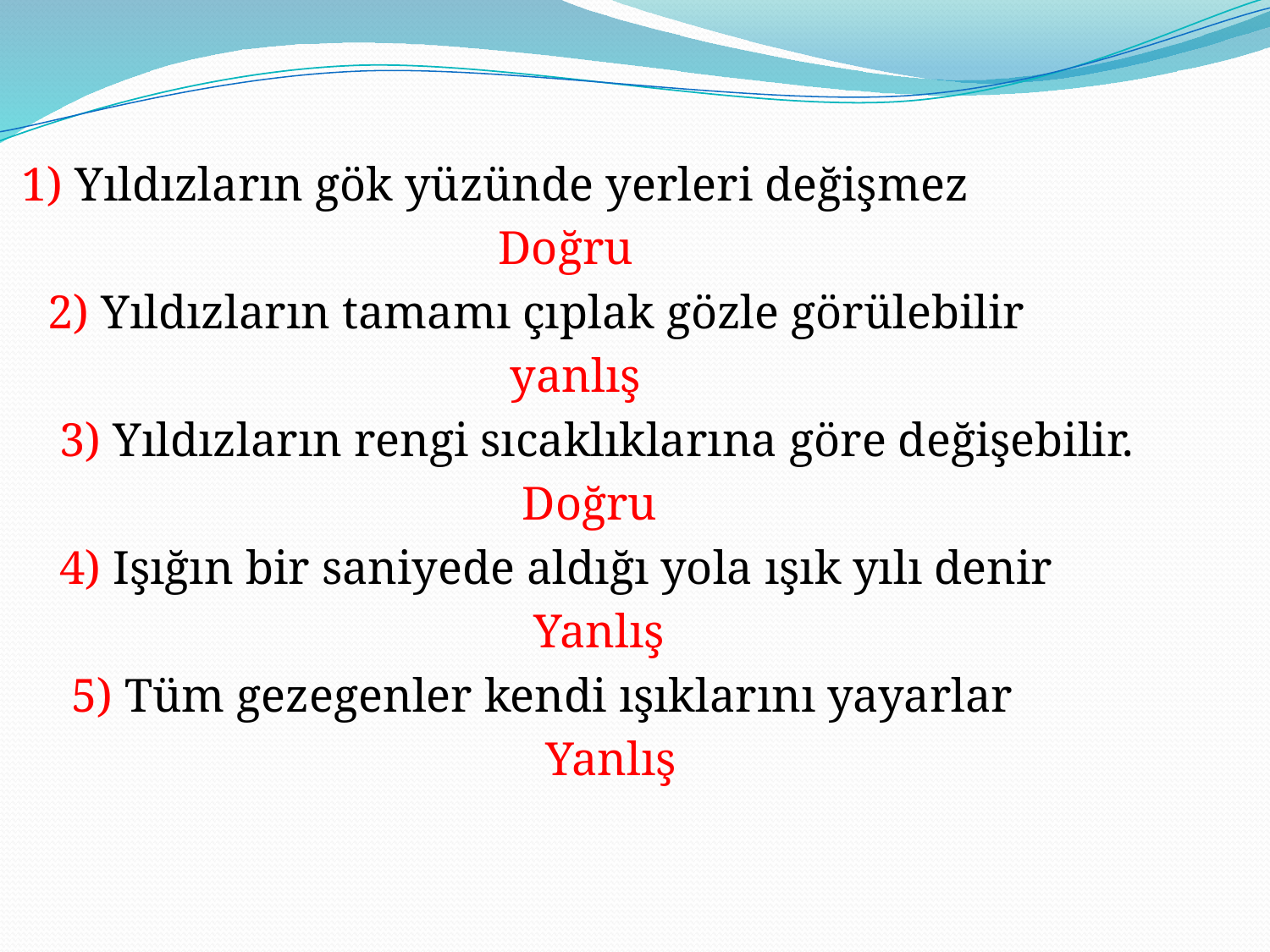

1) Yıldızların gök yüzünde yerleri değişmez
                                         Doğru
   2) Yıldızların tamamı çıplak gözle görülebilir
                                          yanlış
    3) Yıldızların rengi sıcaklıklarına göre değişebilir.
                                           Doğru
    4) Işığın bir saniyede aldığı yola ışık yılı denir
                                            Yanlış
     5) Tüm gezegenler kendi ışıklarını yayarlar
                                             Yanlış